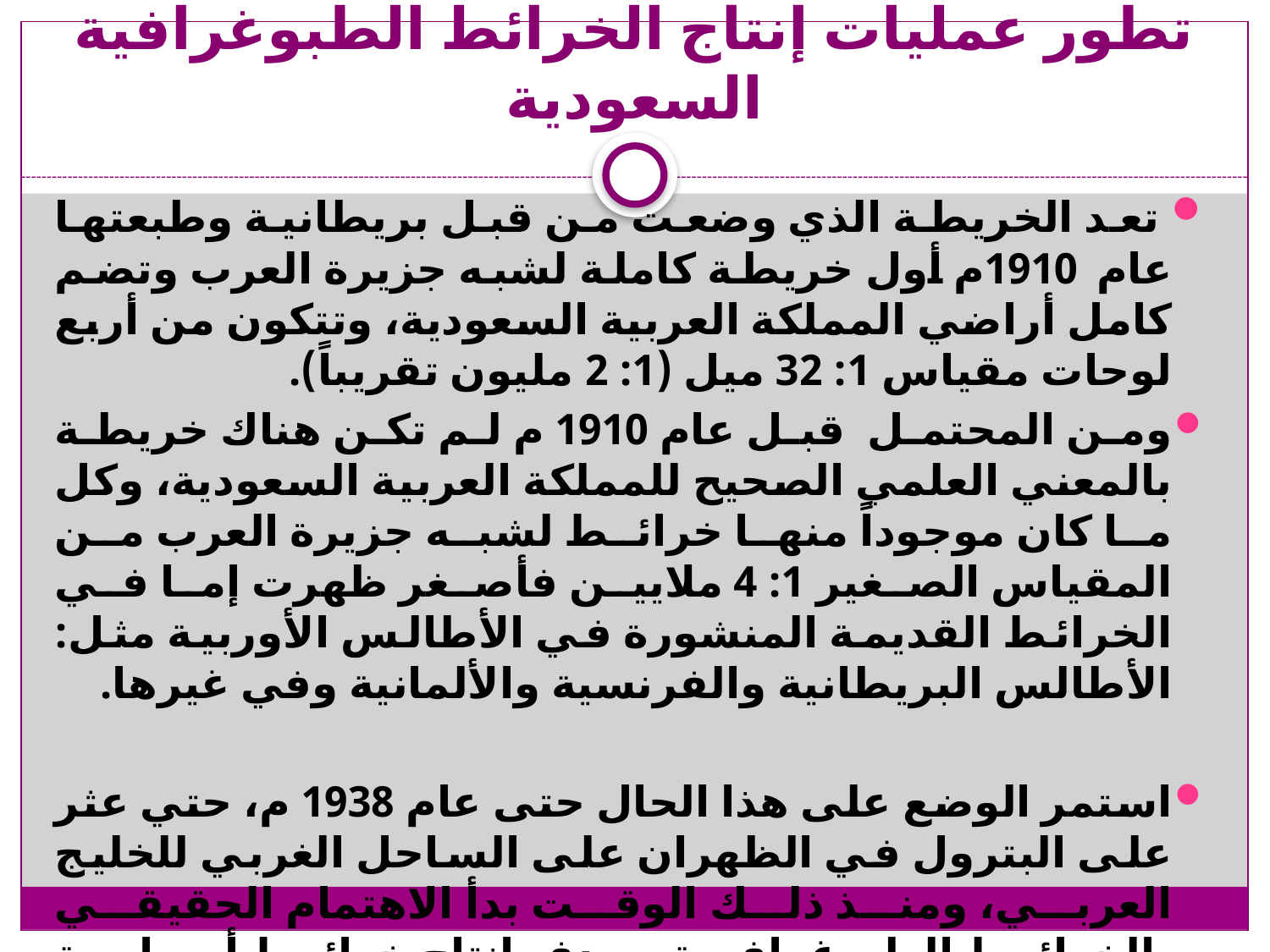

# تطور عمليات إنتاج الخرائط الطبوغرافية السعودية
 تعد الخريطة الذي وضعت من قبل بريطانية وطبعتها عام 1910م أول خريطة كاملة لشبه جزيرة العرب وتضم كامل أراضي المملكة العربية السعودية، وتتكون من أربع لوحات مقياس 1: 32 ميل (1: 2 مليون تقريباً).
ومن المحتمل  قبل عام 1910 م لم تكن هناك خريطة بالمعني العلمي الصحيح للمملكة العربية السعودية، وكل ما كان موجوداً منها خرائط لشبه جزيرة العرب من المقياس الصغير 1: 4 ملايين فأصغر ظهرت إما في الخرائط القديمة المنشورة في الأطالس الأوربية مثل: الأطالس البريطانية والفرنسية والألمانية وفي غيرها.

استمر الوضع على هذا الحال حتى عام 1938 م، حتي عثر على البترول في الظهران على الساحل الغربي للخليج العربي، ومنذ ذلك الوقت بدأ الاهتمام الحقيقي بالخرائط الطبوغرافية، بهدف إنتاج خرائط أساسية للمساعدة في أعمال المساحة الأرضية وأعمال الكشف الجيولوجي والبحث عن المعادن.